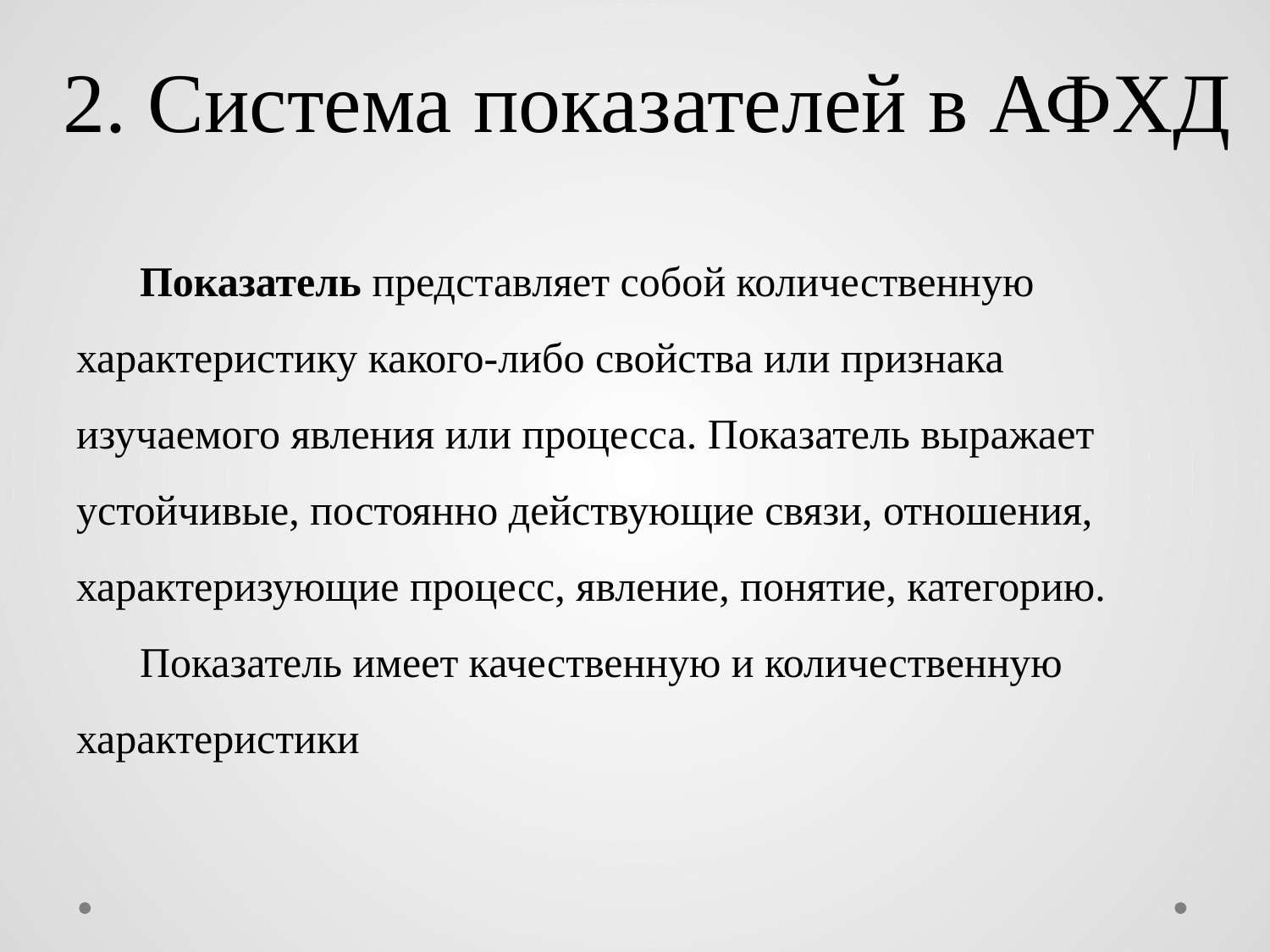

# 2. Система показателей в АФХД
Показатель представляет собой количественную характеристику какого-либо свойства или признака изучаемого явления или процесса. Показатель выражает устойчивые, постоянно действующие связи, отношения, характеризующие процесс, явление, понятие, категорию.
Показатель имеет качественную и количественную характеристики